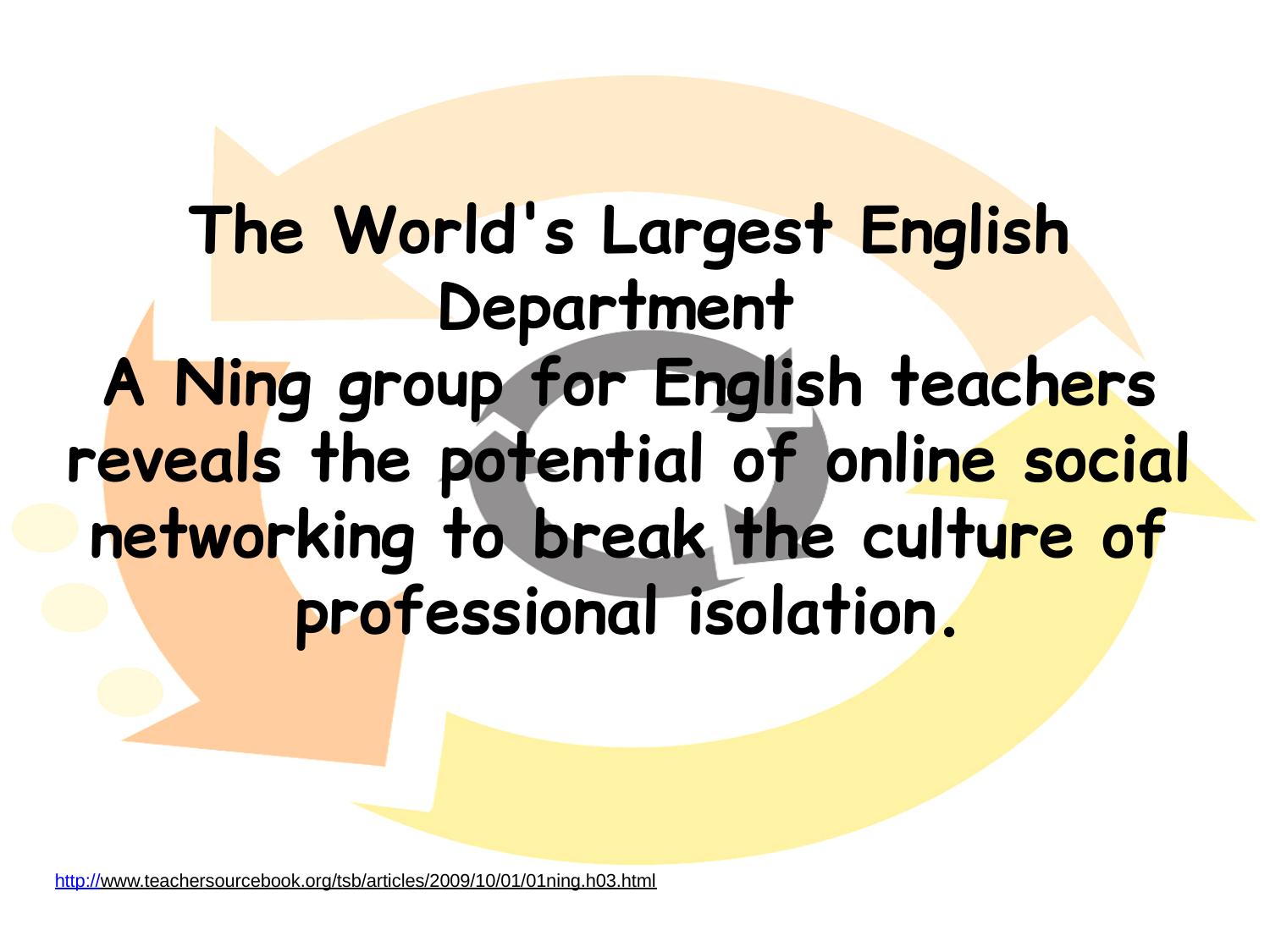

# The World's Largest English Department A Ning group for English teachers reveals the potential of online social networking to break the culture of professional isolation.
http://www.teachersourcebook.org/tsb/articles/2009/10/01/01ning.h03.html